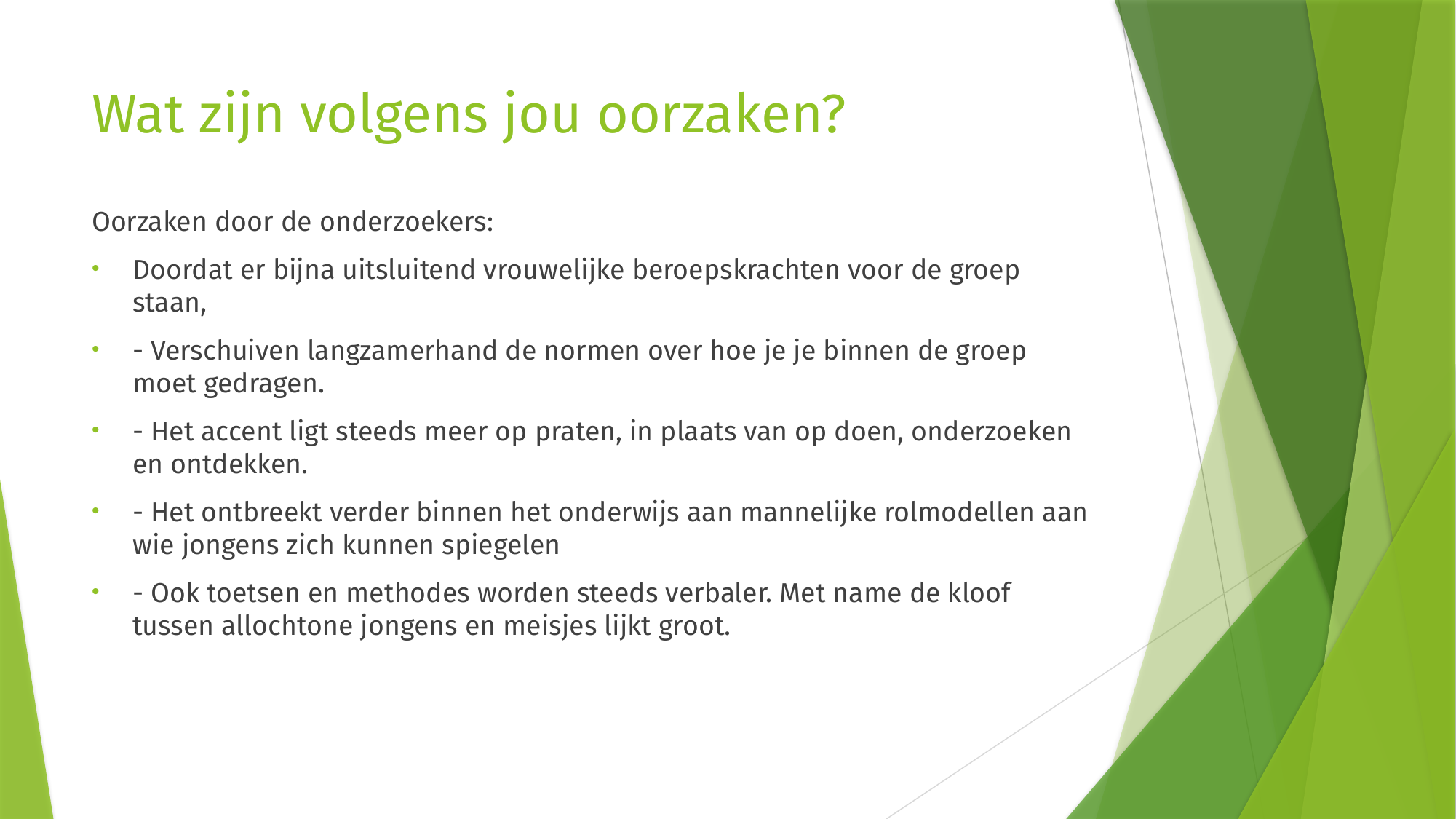

# Wat zijn volgens jou oorzaken?
Oorzaken door de onderzoekers:
Doordat er bijna uitsluitend vrouwelijke beroepskrachten voor de groep staan,
- Verschuiven langzamerhand de normen over hoe je je binnen de groep moet gedragen.
- Het accent ligt steeds meer op praten, in plaats van op doen, onderzoeken en ontdekken.
- Het ontbreekt verder binnen het onderwijs aan mannelijke rolmodellen aan wie jongens zich kunnen spiegelen
- Ook toetsen en methodes worden steeds verbaler. Met name de kloof tussen allochtone jongens en meisjes lijkt groot.